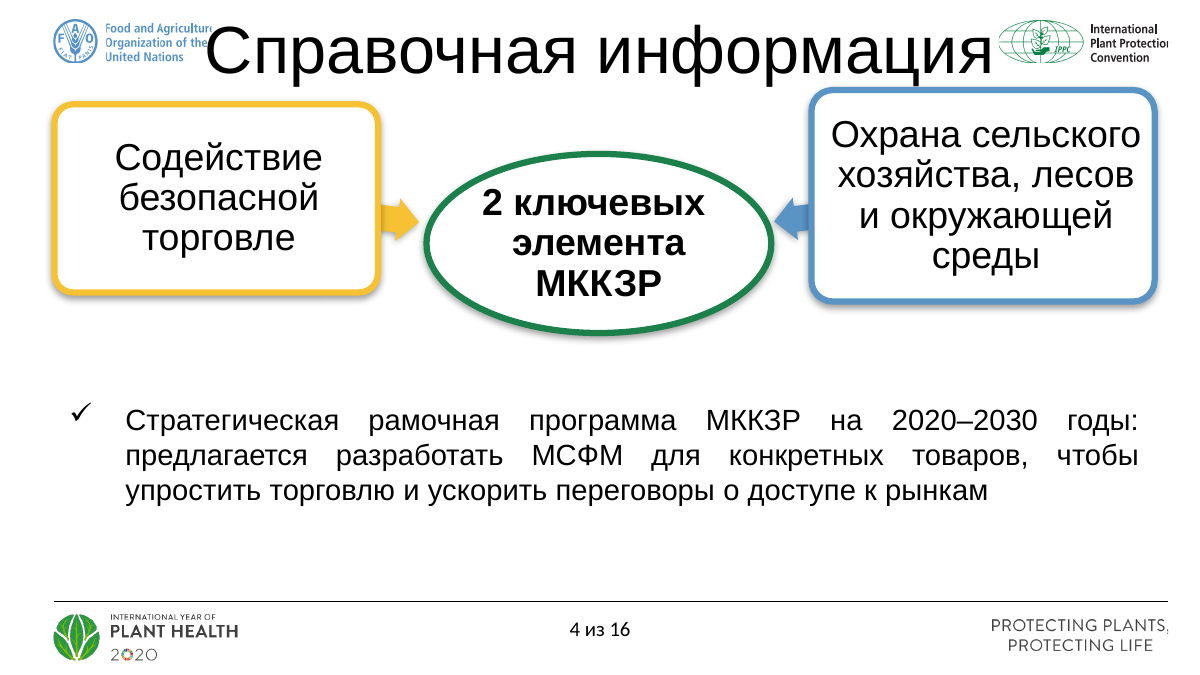

# Справочная информация
2 ключевых
элемента МККЗР
Содействие безопасной торговле
Охрана сельского хозяйства, лесов и окружающей среды
Стратегическая рамочная программа МККЗР на 2020–2030 годы: предлагается разработать МСФМ для конкретных товаров, чтобы упростить торговлю и ускорить переговоры о доступе к рынкам
4 из 16